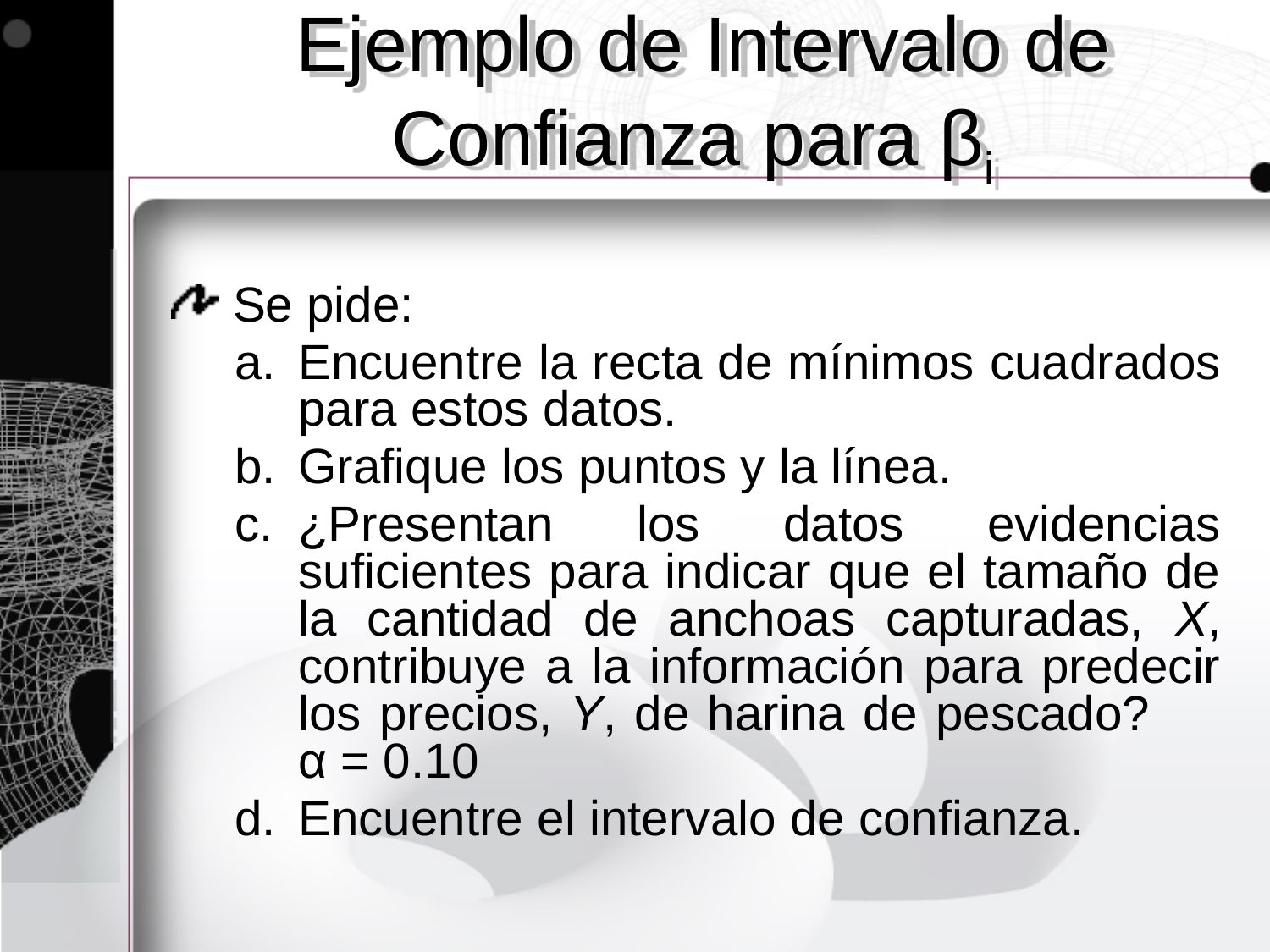

# Ejemplo de Intervalo de Confianza para βi

 Se pide:
Encuentre la recta de mínimos cuadrados para estos datos.
Grafique los puntos y la línea.
¿Presentan los datos evidencias suficientes para indicar que el tamaño de la cantidad de anchoas capturadas, X, contribuye a la información para predecir los precios, Y, de harina de pescado?     α = 0.10
Encuentre el intervalo de confianza.